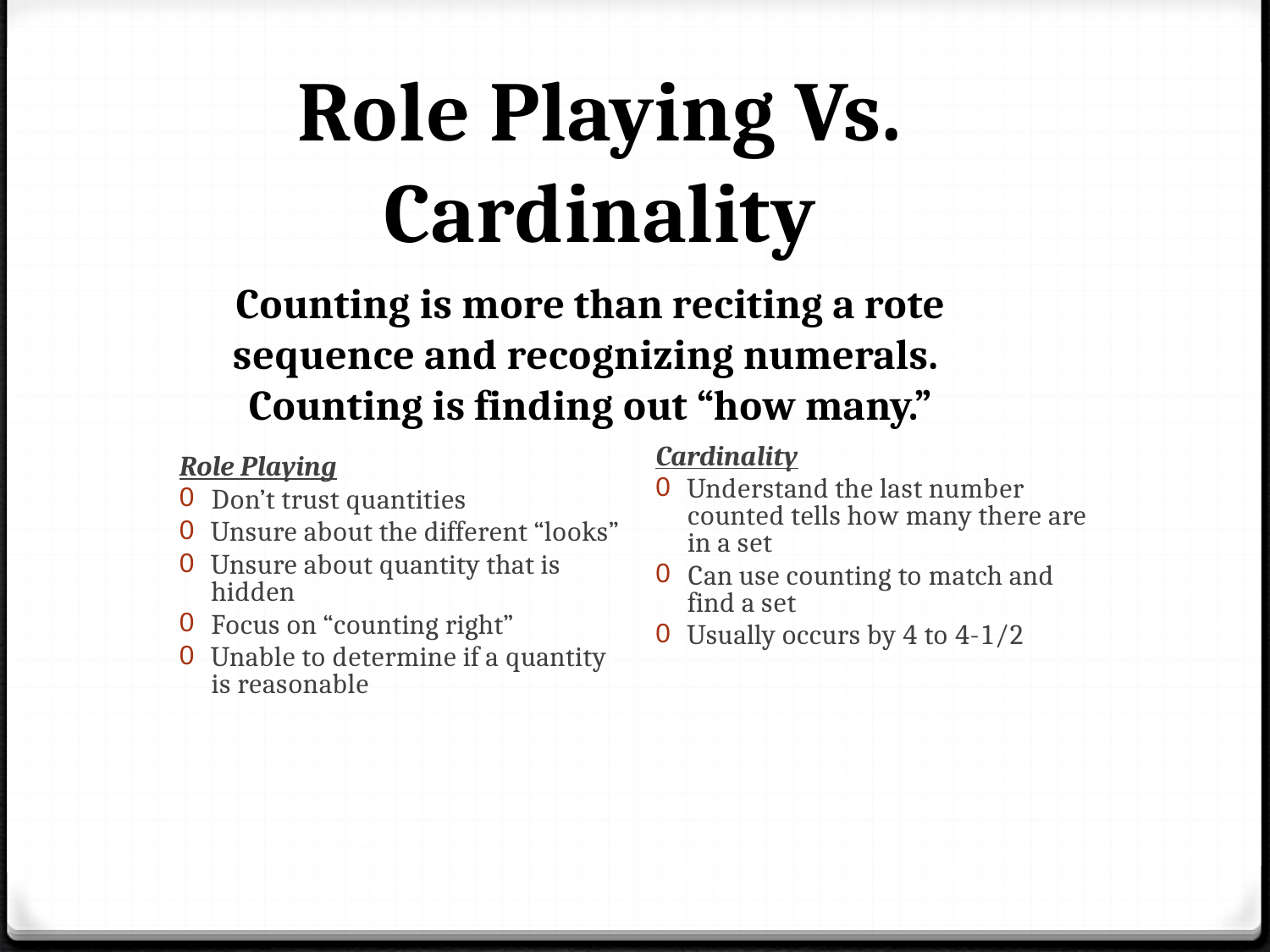

# Role Playing Vs. Cardinality

Counting is more than reciting a rote sequence and recognizing numerals.  Counting is finding out “how many.”
Cardinality
Understand the last number counted tells how many there are in a set
Can use counting to match and find a set
Usually occurs by 4 to 4-1/2
Role Playing
Don’t trust quantities
Unsure about the different “looks”
Unsure about quantity that is hidden
Focus on “counting right”
Unable to determine if a quantity is reasonable